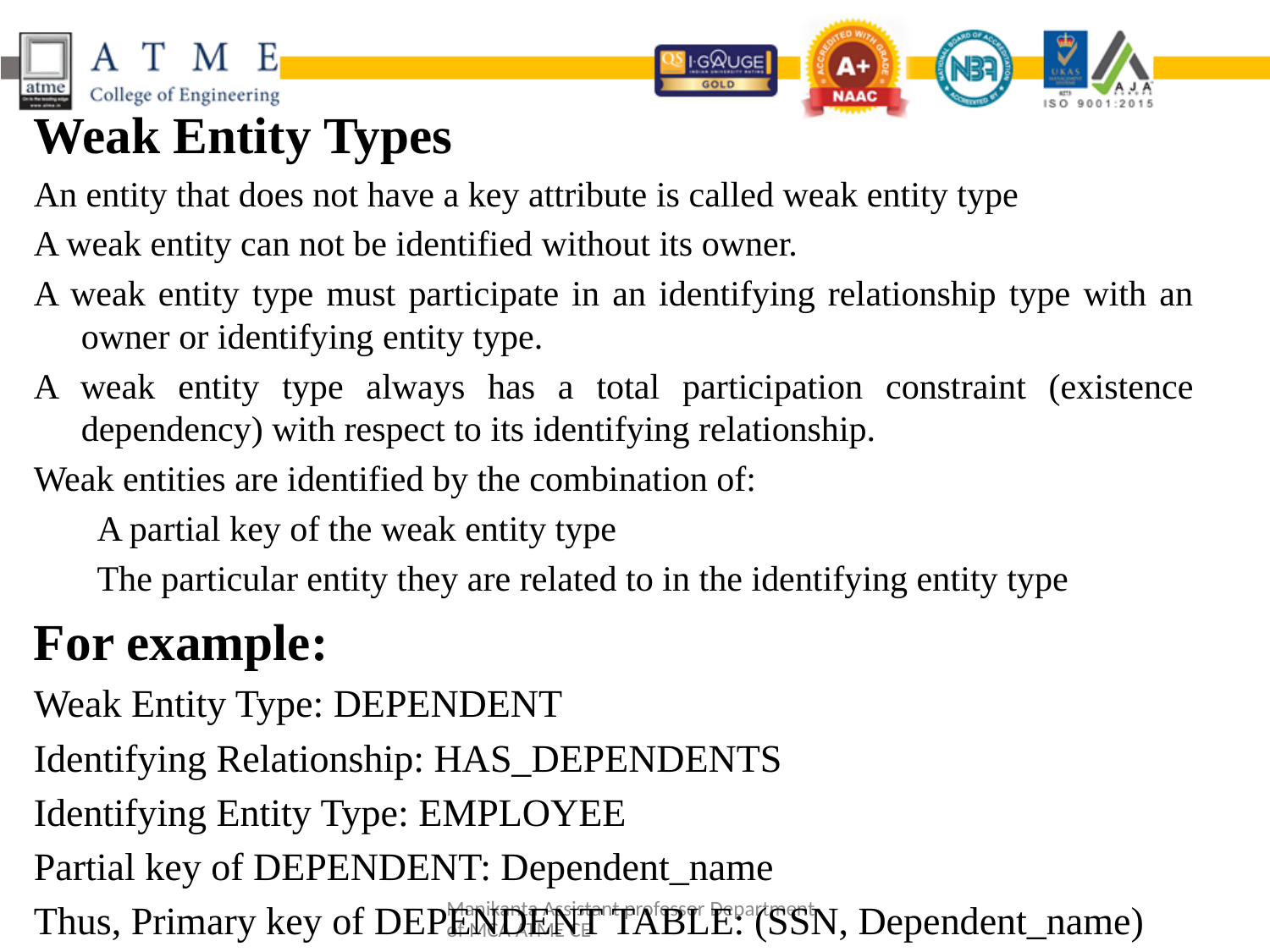

Weak Entity Types
An entity that does not have a key attribute is called weak entity type
A weak entity can not be identified without its owner.
A weak entity type must participate in an identifying relationship type with an owner or identifying entity type.
A weak entity type always has a total participation constraint (existence dependency) with respect to its identifying relationship.
Weak entities are identified by the combination of:
A partial key of the weak entity type
The particular entity they are related to in the identifying entity type
For example:
Weak Entity Type: DEPENDENT
Identifying Relationship: HAS_DEPENDENTS
Identifying Entity Type: EMPLOYEE
Partial key of DEPENDENT: Dependent_name
Thus, Primary key of DEPENDENT TABLE: (SSN, Dependent_name)

Manikanta Assistant professor Department of MCA ATME CE